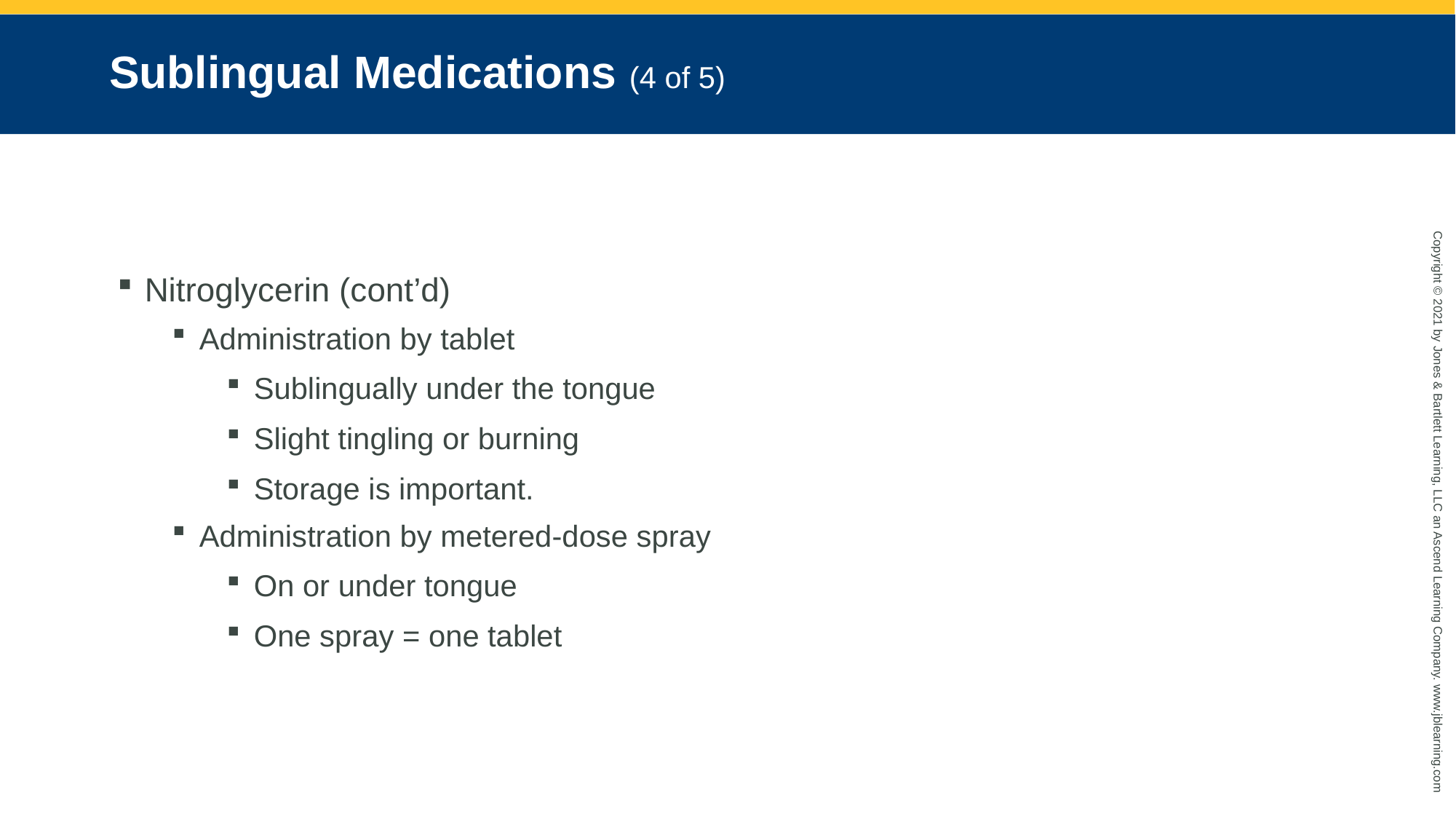

# Sublingual Medications (4 of 5)
Nitroglycerin (cont’d)
Administration by tablet
Sublingually under the tongue
Slight tingling or burning
Storage is important.
Administration by metered-dose spray
On or under tongue
One spray = one tablet